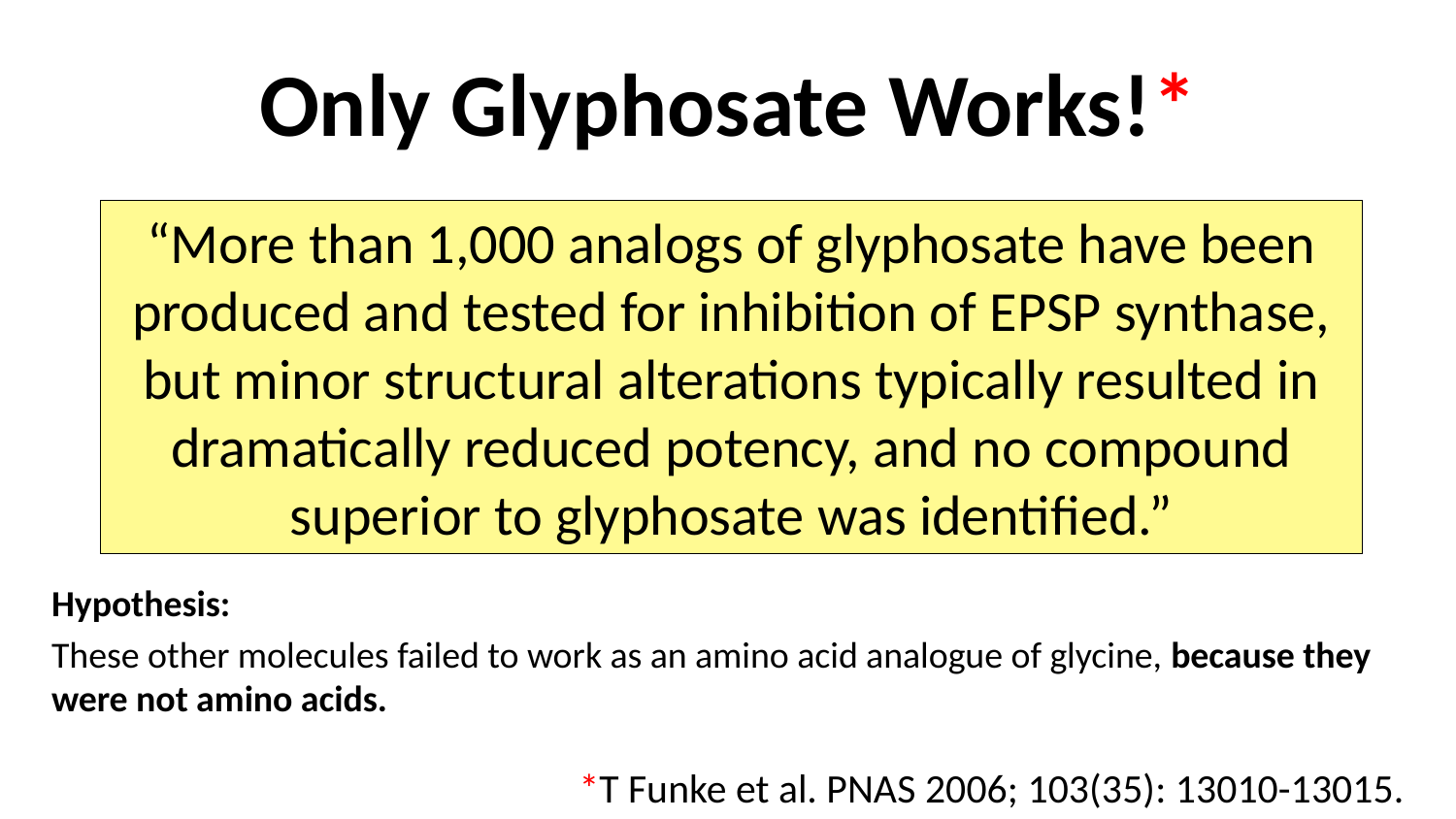

# Only Glyphosate Works!*
“More than 1,000 analogs of glyphosate have been produced and tested for inhibition of EPSP synthase, but minor structural alterations typically resulted in dramatically reduced potency, and no compound superior to glyphosate was identified.”
Hypothesis:
These other molecules failed to work as an amino acid analogue of glycine, because they were not amino acids.
*T Funke et al. PNAS 2006; 103(35): 13010-13015.